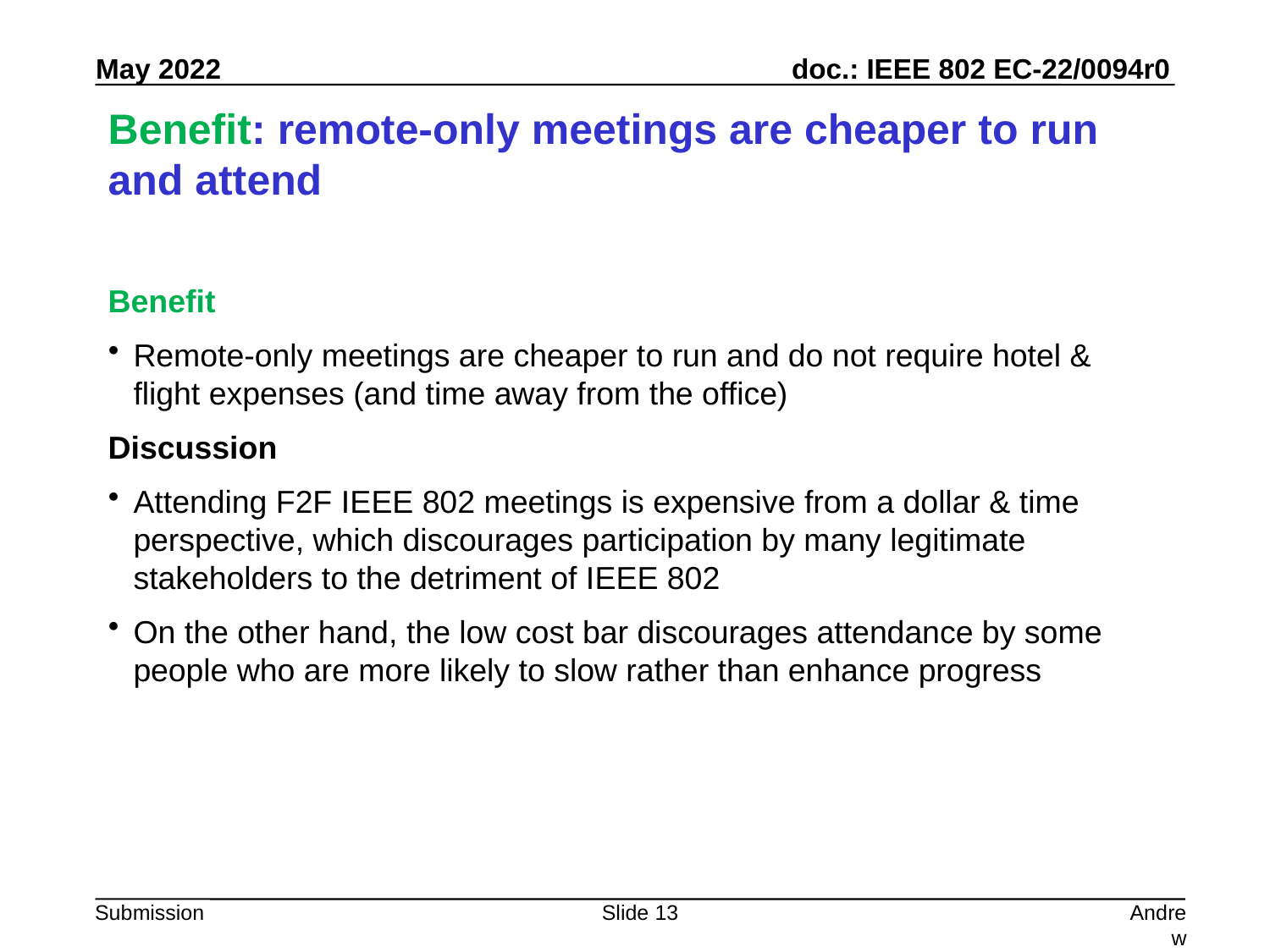

# Benefit: remote-only meetings are cheaper to run and attend
Benefit
Remote-only meetings are cheaper to run and do not require hotel & flight expenses (and time away from the office)
Discussion
Attending F2F IEEE 802 meetings is expensive from a dollar & time perspective, which discourages participation by many legitimate stakeholders to the detriment of IEEE 802
On the other hand, the low cost bar discourages attendance by some people who are more likely to slow rather than enhance progress

Slide 13
Andrew Myles, Cisco